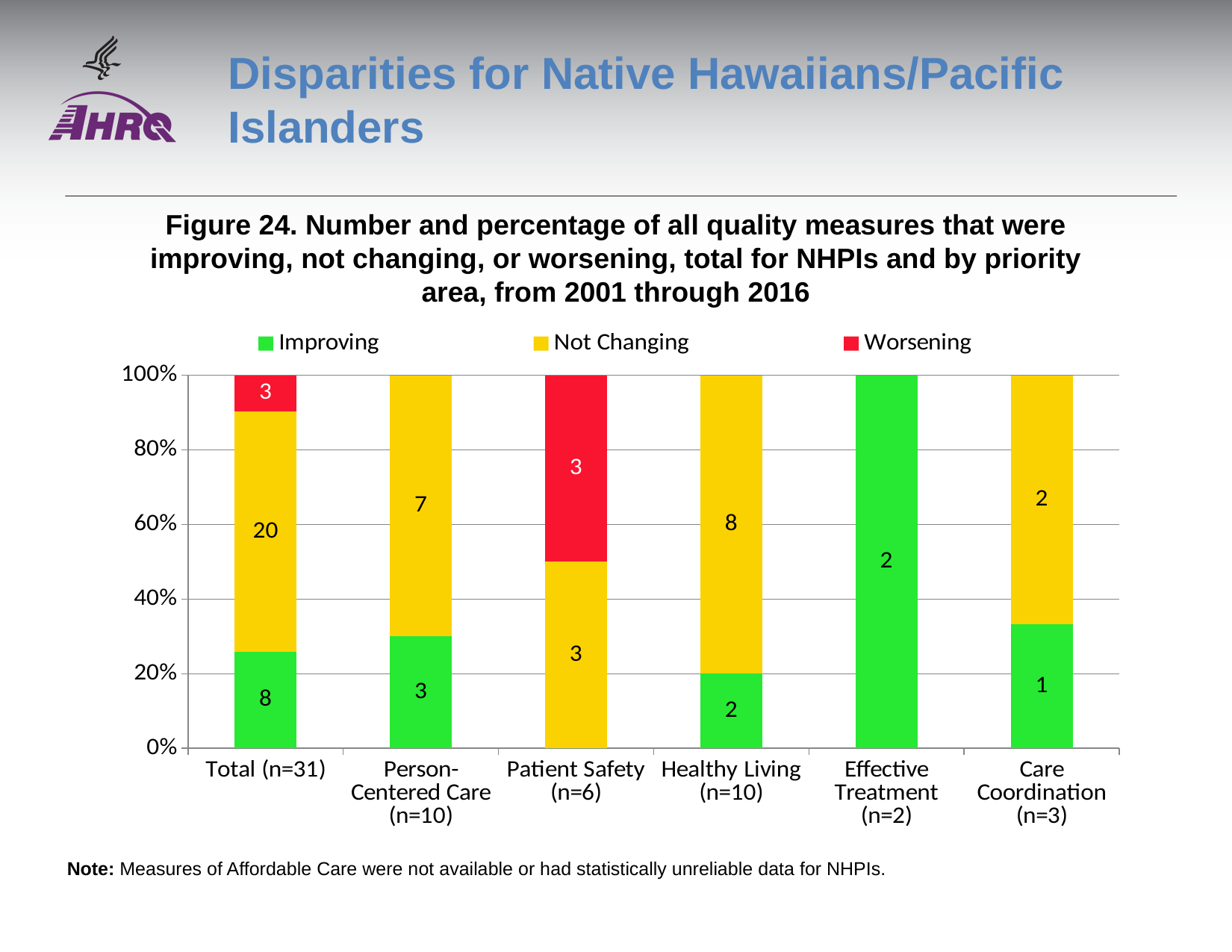

# Disparities for Native Hawaiians/Pacific Islanders
Figure 24. Number and percentage of all quality measures that were improving, not changing, or worsening, total for NHPIs and by priority area, from 2001 through 2016

### Chart

| Category | Improving | Not Changing | Worsening |
|---|---|---|---|
| Total (n=31) | 8.0 | 20.0 | 3.0 |
| Person-Centered Care (n=10) | 3.0 | 7.0 | 0.0 |
| Patient Safety (n=6) | 0.0 | 3.0 | 3.0 |
| Healthy Living (n=10) | 2.0 | 8.0 | 0.0 |
| Effective Treatment (n=2) | 2.0 | 0.0 | 0.0 |
| Care Coordination (n=3) | 1.0 | 2.0 | 0.0 |
Note: Measures of Affordable Care were not available or had statistically unreliable data for NHPIs.